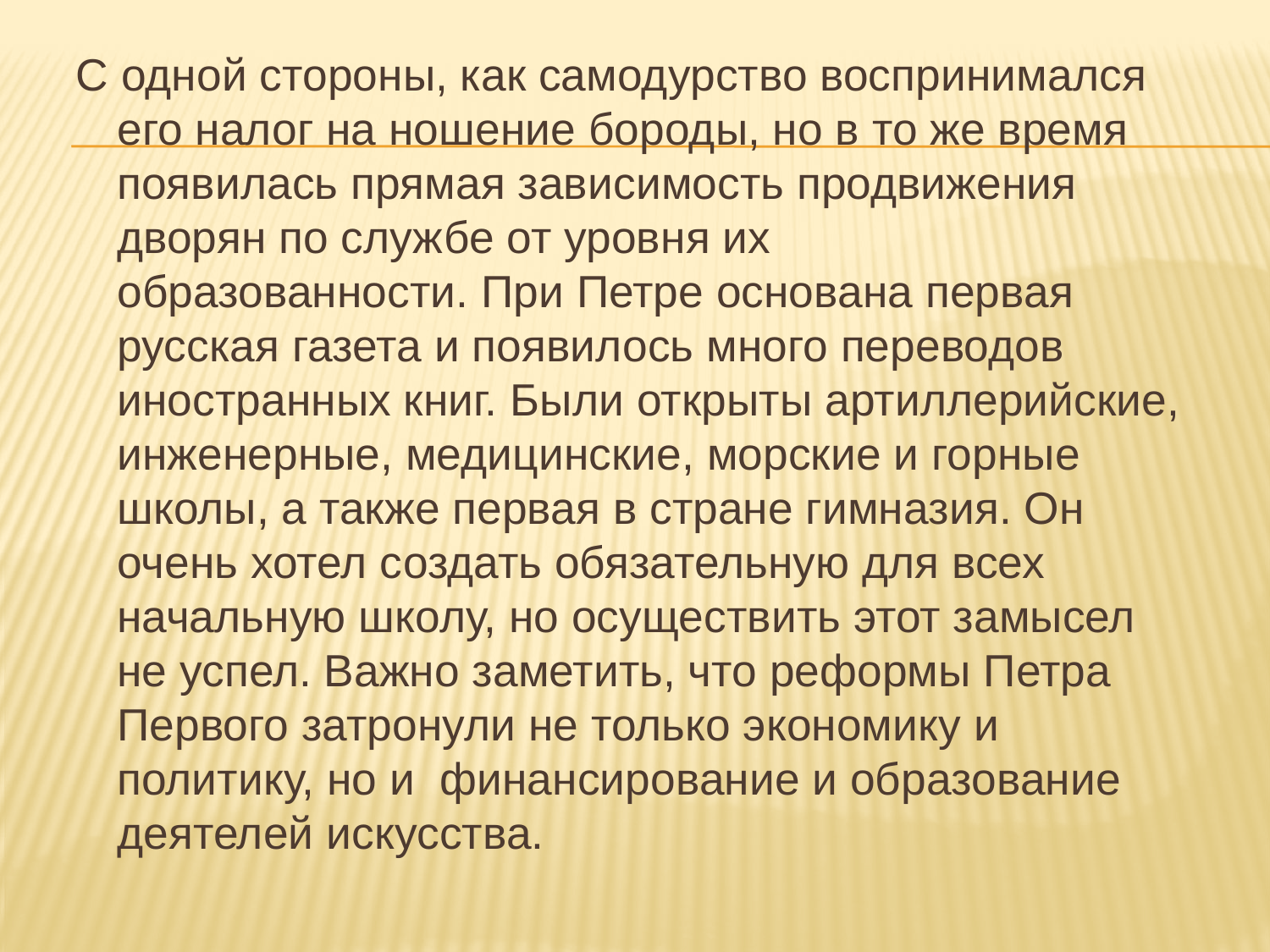

С одной стороны, как самодурство воспринимался его налог на ношение бороды, но в то же время появилась прямая зависимость продвижения дворян по службе от уровня их образованности. При Петре основана первая русская газета и появилось много переводов иностранных книг. Были открыты артиллерийские, инженерные, медицинские, морские и горные школы, а также первая в стране гимназия. Он очень хотел создать обязательную для всех начальную школу, но осуществить этот замысел не успел. Важно заметить, что реформы Петра Первого затронули не только экономику и политику, но и  финансирование и образование деятелей искусства.